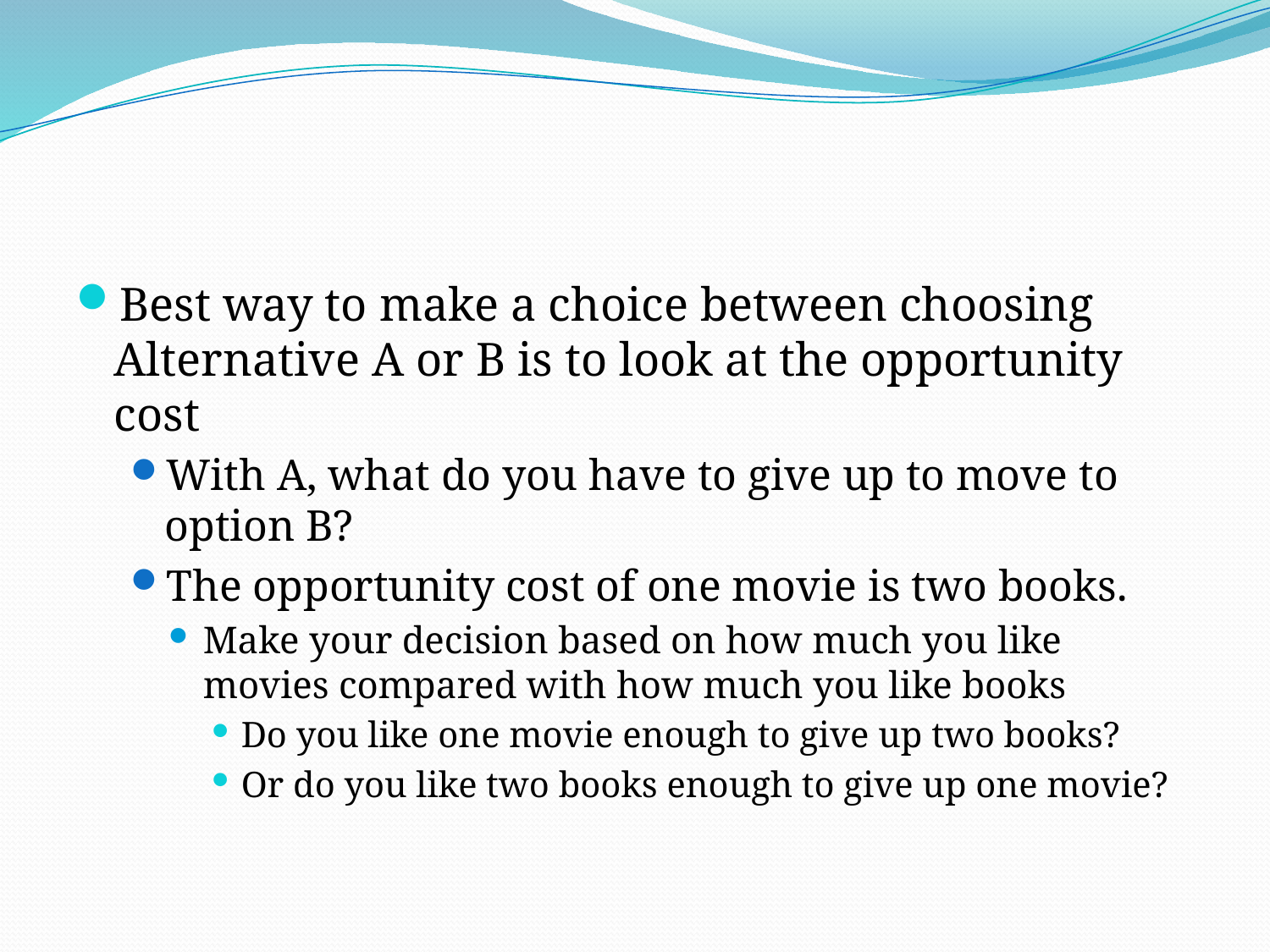

#
Best way to make a choice between choosing Alternative A or B is to look at the opportunity cost
With A, what do you have to give up to move to option B?
The opportunity cost of one movie is two books.
Make your decision based on how much you like movies compared with how much you like books
Do you like one movie enough to give up two books?
Or do you like two books enough to give up one movie?